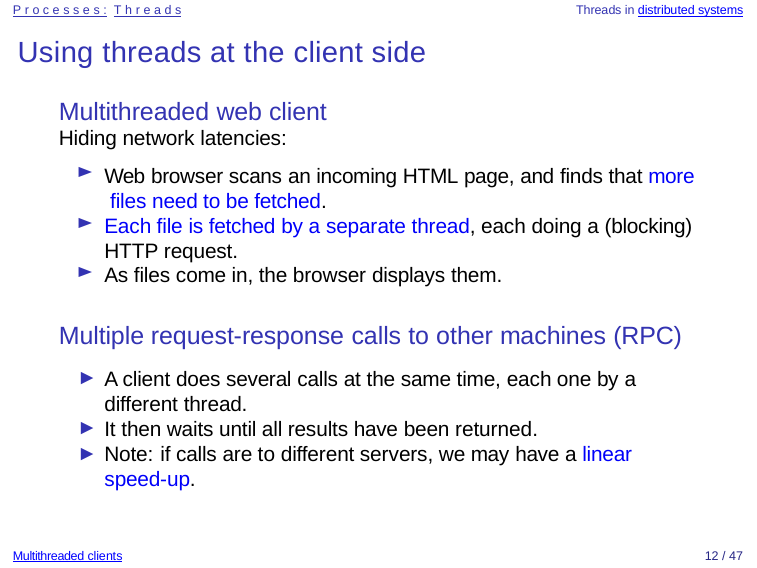

Processes: Threads	Threads in distributed systems
# Using threads at the client side
Multithreaded web client
Hiding network latencies:
Web browser scans an incoming HTML page, and finds that more  files need to be fetched.
Each file is fetched by a separate thread, each doing a (blocking)  HTTP request.
As files come in, the browser displays them.

Multiple request-response calls to other machines (RPC)
A client does several calls at the same time, each one by a  different thread.
It then waits until all results have been returned.
Note: if calls are to different servers, we may have a linear  speed-up.
Multithreaded clients
12 / 47